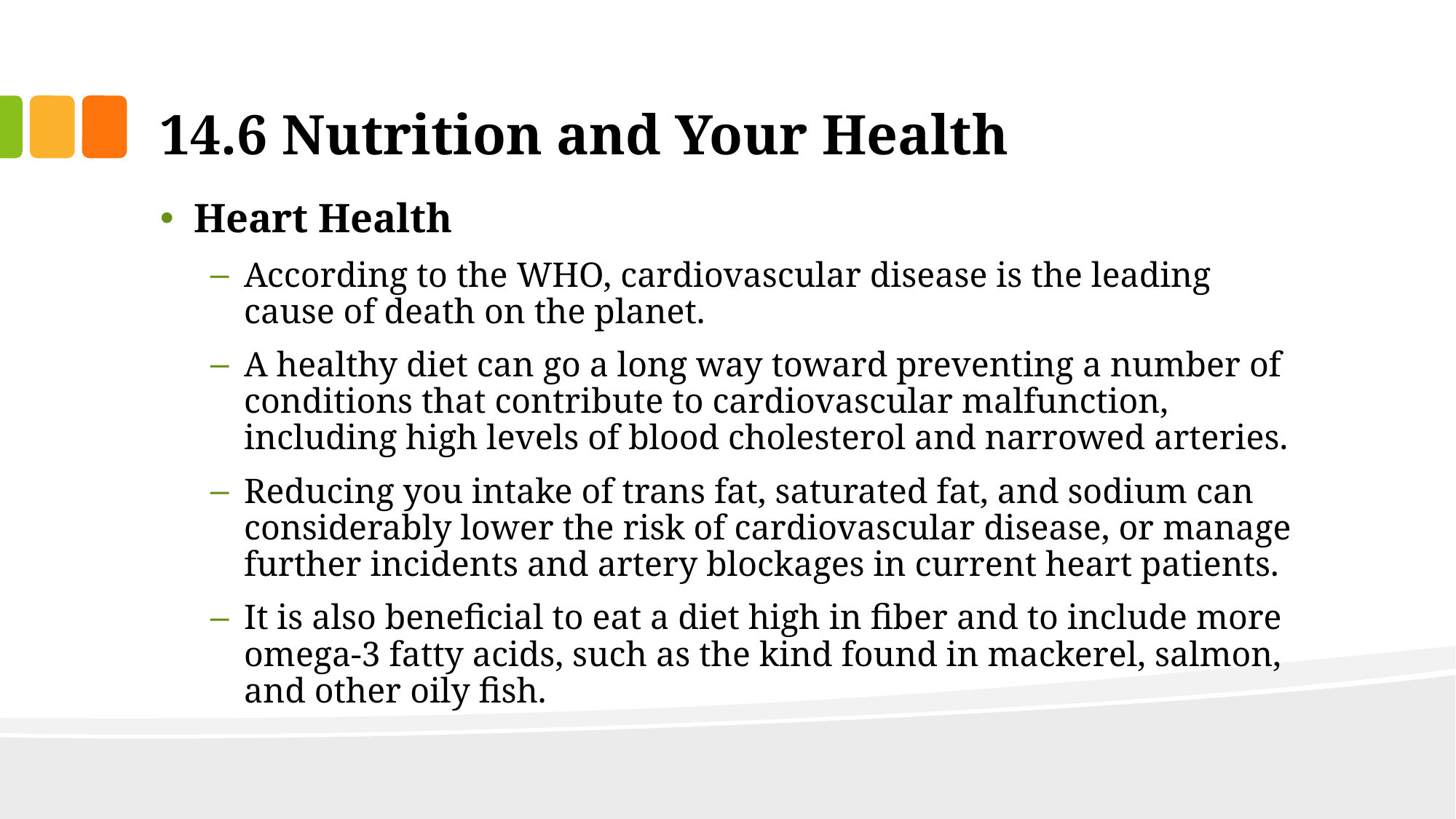

# 14.6 Nutrition and Your Health
Heart Health
According to the WHO, cardiovascular disease is the leading cause of death on the planet.
A healthy diet can go a long way toward preventing a number of conditions that contribute to cardiovascular malfunction, including high levels of blood cholesterol and narrowed arteries.
Reducing you intake of trans fat, saturated fat, and sodium can considerably lower the risk of cardiovascular disease, or manage further incidents and artery blockages in current heart patients.
It is also beneficial to eat a diet high in fiber and to include more omega-3 fatty acids, such as the kind found in mackerel, salmon, and other oily fish.